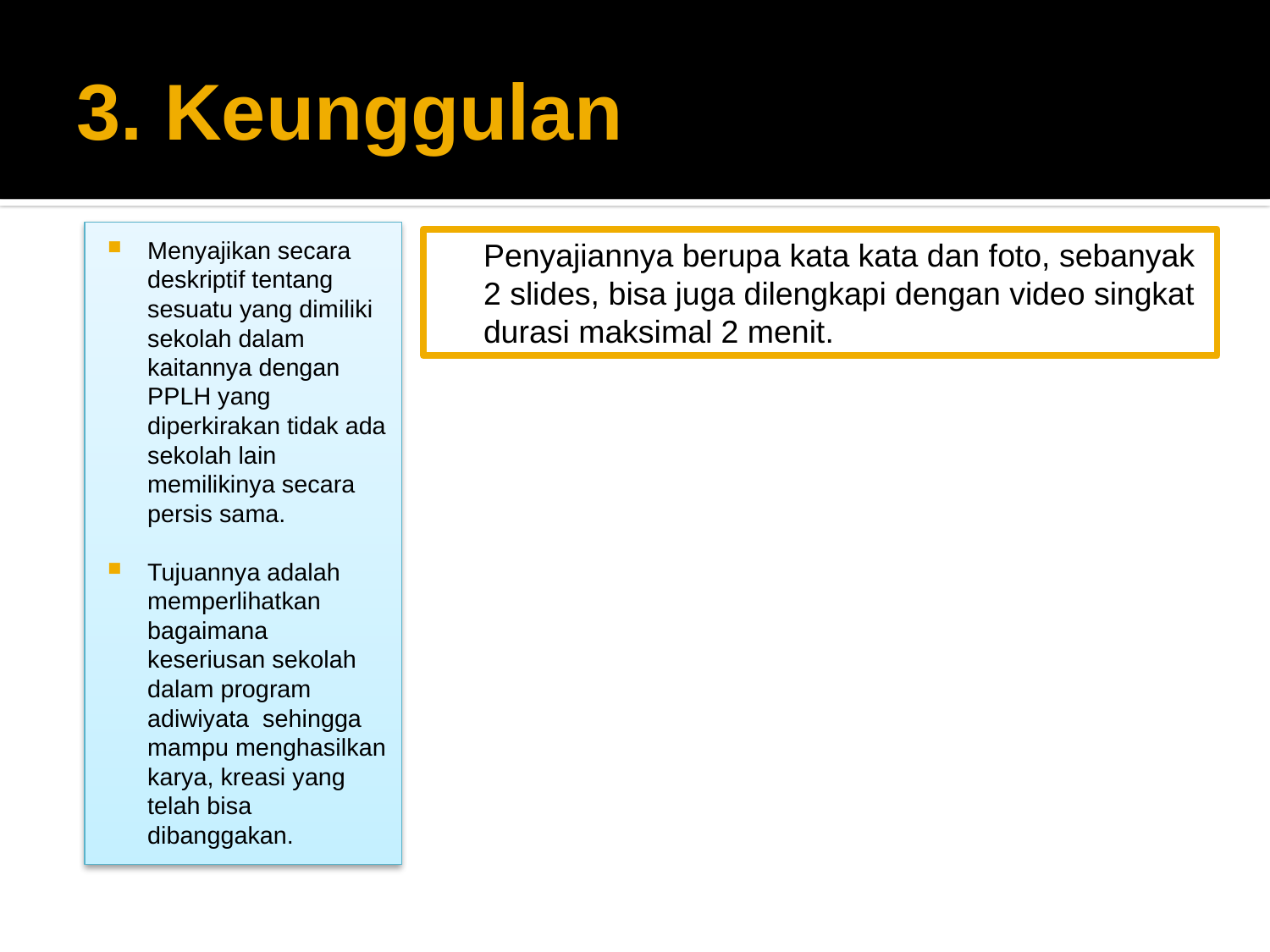

# 3. Keunggulan
Menyajikan secara deskriptif tentang sesuatu yang dimiliki sekolah dalam kaitannya dengan PPLH yang diperkirakan tidak ada sekolah lain memilikinya secara persis sama.

Tujuannya adalah memperlihatkan  bagaimana  keseriusan sekolah dalam program adiwiyata  sehingga mampu menghasilkan karya, kreasi yang telah bisa dibanggakan.
	Penyajiannya berupa kata kata dan foto, sebanyak 2 slides, bisa juga dilengkapi dengan video singkat durasi maksimal 2 menit.